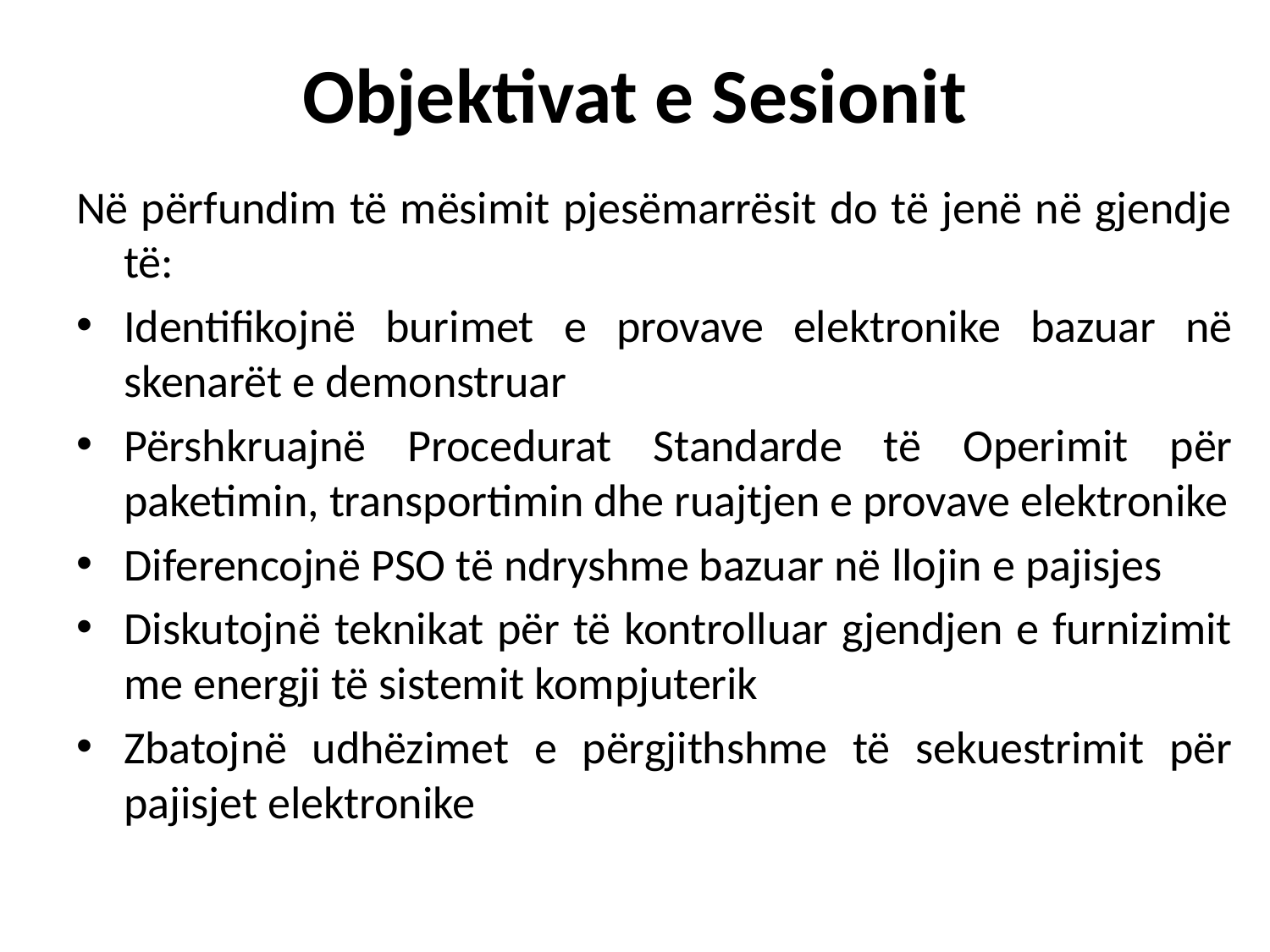

# Objektivat e Sesionit
Në përfundim të mësimit pjesëmarrësit do të jenë në gjendje të:
Identifikojnë burimet e provave elektronike bazuar në skenarët e demonstruar
Përshkruajnë Procedurat Standarde të Operimit për paketimin, transportimin dhe ruajtjen e provave elektronike
Diferencojnë PSO të ndryshme bazuar në llojin e pajisjes
Diskutojnë teknikat për të kontrolluar gjendjen e furnizimit me energji të sistemit kompjuterik
Zbatojnë udhëzimet e përgjithshme të sekuestrimit për pajisjet elektronike